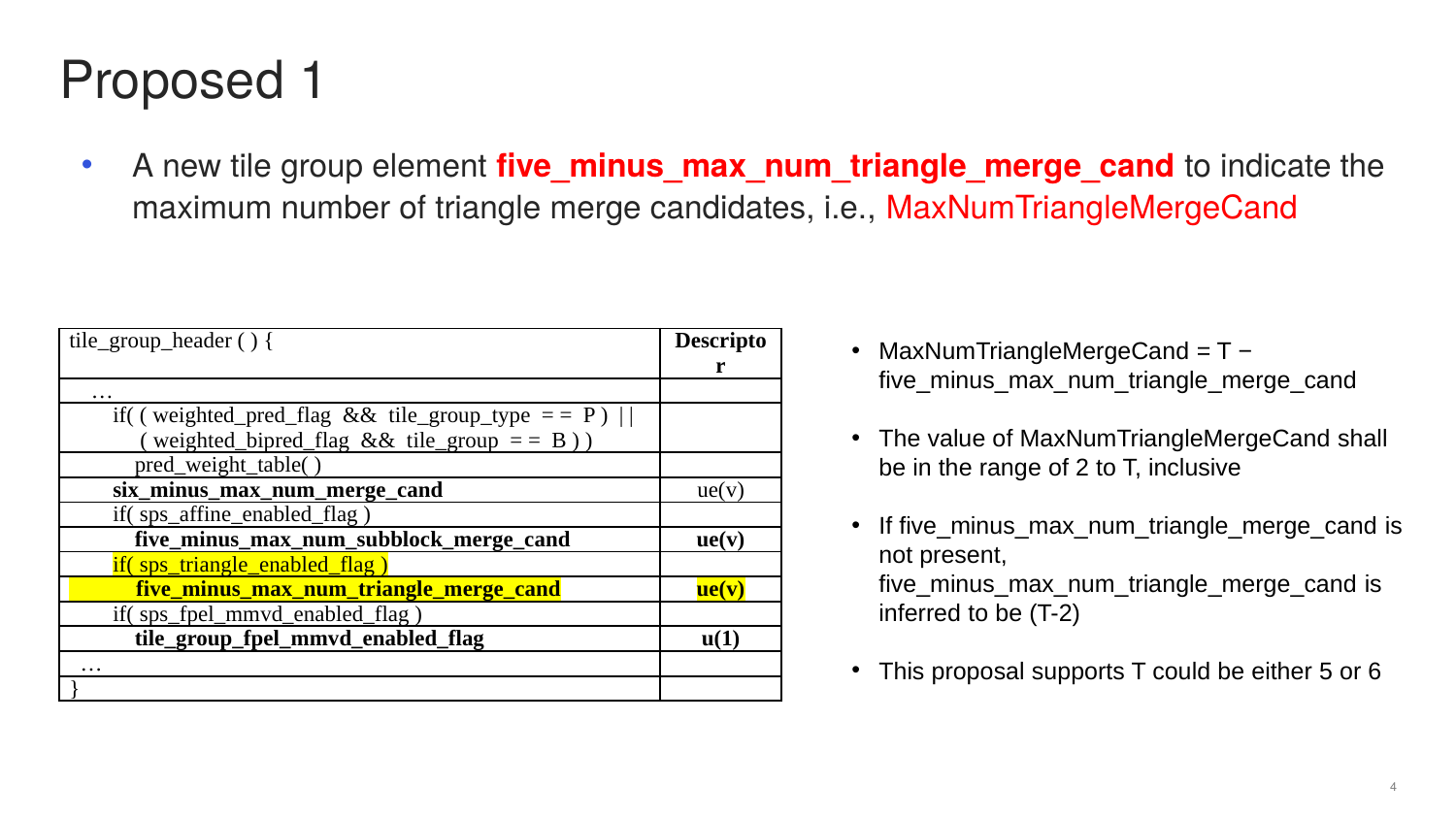

# Proposed 1
A new tile group element five_minus_max_num_triangle_merge_cand to indicate the maximum number of triangle merge candidates, i.e., MaxNumTriangleMergeCand

| tile\_group\_header ( ) { | Descriptor |
| --- | --- |
| … |  |
| if( ( weighted\_pred\_flag && tile\_group\_type = = P ) | | ( weighted\_bipred\_flag && tile\_group = = B ) ) |  |
| pred\_weight\_table( ) |  |
| six\_minus\_max\_num\_merge\_cand | ue(v) |
| if( sps\_affine\_enabled\_flag ) |  |
| five\_minus\_max\_num\_subblock\_merge\_cand | ue(v) |
| if( sps\_triangle\_enabled\_flag ) |  |
| five\_minus\_max\_num\_triangle\_merge\_cand | ue(v) |
| if( sps\_fpel\_mmvd\_enabled\_flag ) |  |
| tile\_group\_fpel\_mmvd\_enabled\_flag | u(1) |
| … |  |
| } |  |
MaxNumTriangleMergeCand = T − five_minus_max_num_triangle_merge_cand
The value of MaxNumTriangleMergeCand shall be in the range of 2 to T, inclusive

If five_minus_max_num_triangle_merge_cand is not present, five_minus_max_num_triangle_merge_cand is inferred to be (T-2)

This proposal supports T could be either 5 or 6